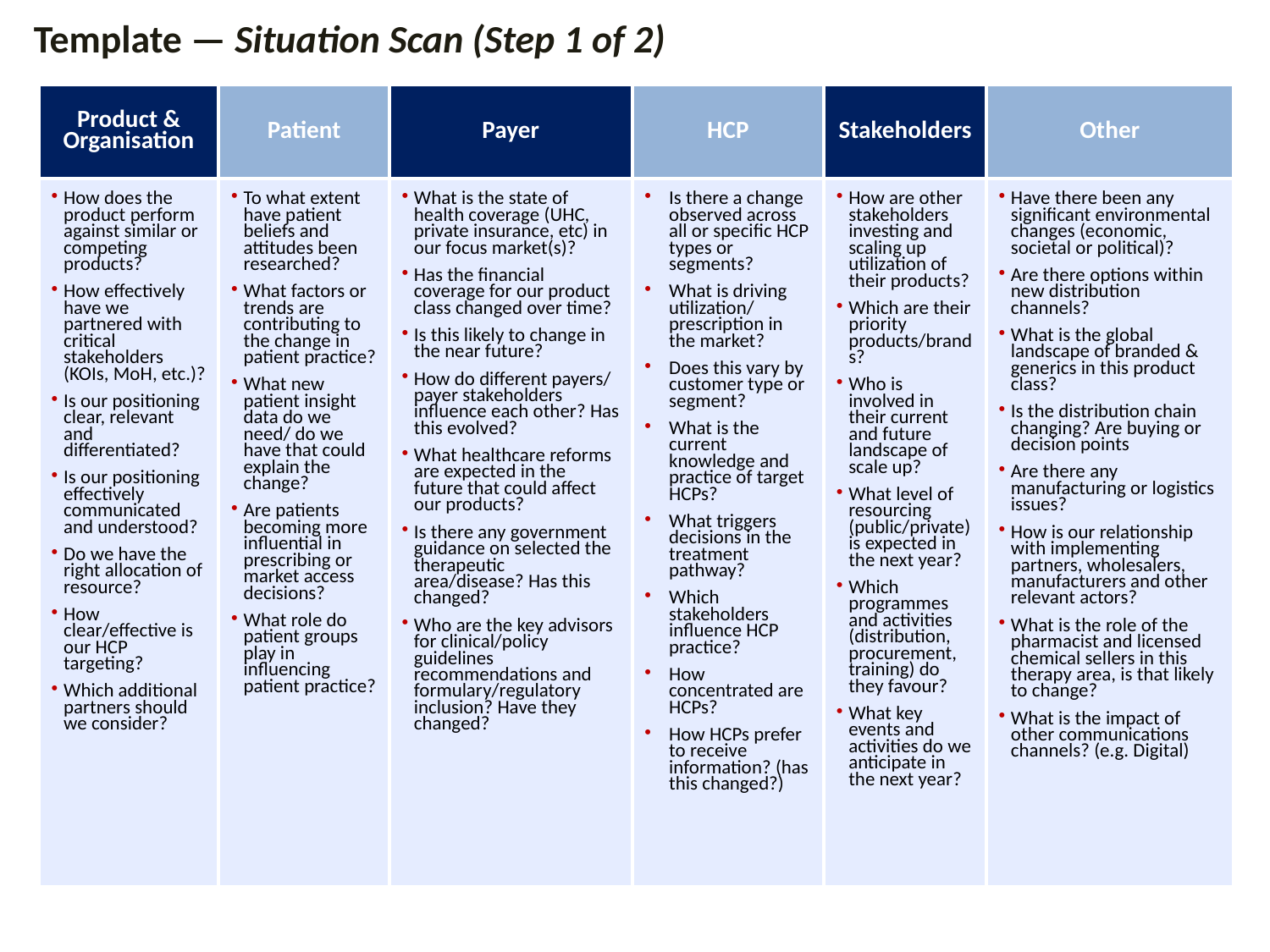

Template — Situation Scan (Step 1 of 2)
| Product & Organisation | Patient | Payer | HCP | Stakeholders | Other |
| --- | --- | --- | --- | --- | --- |
| How does the product perform against similar or competing products? How effectively have we partnered with critical stakeholders (KOIs, MoH, etc.)? Is our positioning clear, relevant and differentiated? Is our positioning effectively communicated and understood? Do we have the right allocation of resource? How clear/effective is our HCP targeting? Which additional partners should we consider? | To what extent have patient beliefs and attitudes been researched? What factors or trends are contributing to the change in patient practice? What new patient insight data do we need/ do we have that could explain the change? Are patients becoming more influential in prescribing or market access decisions? What role do patient groups play in influencing patient practice? | What is the state of health coverage (UHC, private insurance, etc) in our focus market(s)? Has the financial coverage for our product class changed over time? Is this likely to change in the near future? How do different payers/ payer stakeholders influence each other? Has this evolved? What healthcare reforms are expected in the future that could affect our products? Is there any government guidance on selected the therapeutic area/disease? Has this changed? Who are the key advisors for clinical/policy guidelines recommendations and formulary/regulatory inclusion? Have they changed? | Is there a change observed across all or specific HCP types or segments? What is driving utilization/ prescription in the market? Does this vary by customer type or segment? What is the current knowledge and practice of target HCPs? What triggers decisions in the treatment pathway? Which stakeholders influence HCP practice? How concentrated are HCPs? How HCPs prefer to receive information? (has this changed?) | How are other stakeholders investing and scaling up utilization of their products? Which are their priority products/brands? Who is involved in their current and future landscape of scale up? What level of resourcing (public/private) is expected in the next year? Which programmes and activities (distribution, procurement, training) do they favour? What key events and activities do we anticipate in the next year? | Have there been any significant environmental changes (economic, societal or political)? Are there options within new distribution channels? What is the global landscape of branded & generics in this product class? Is the distribution chain changing? Are buying or decision points Are there any manufacturing or logistics issues? How is our relationship with implementing partners, wholesalers, manufacturers and other relevant actors? What is the role of the pharmacist and licensed chemical sellers in this therapy area, is that likely to change? What is the impact of other communications channels? (e.g. Digital) |
#